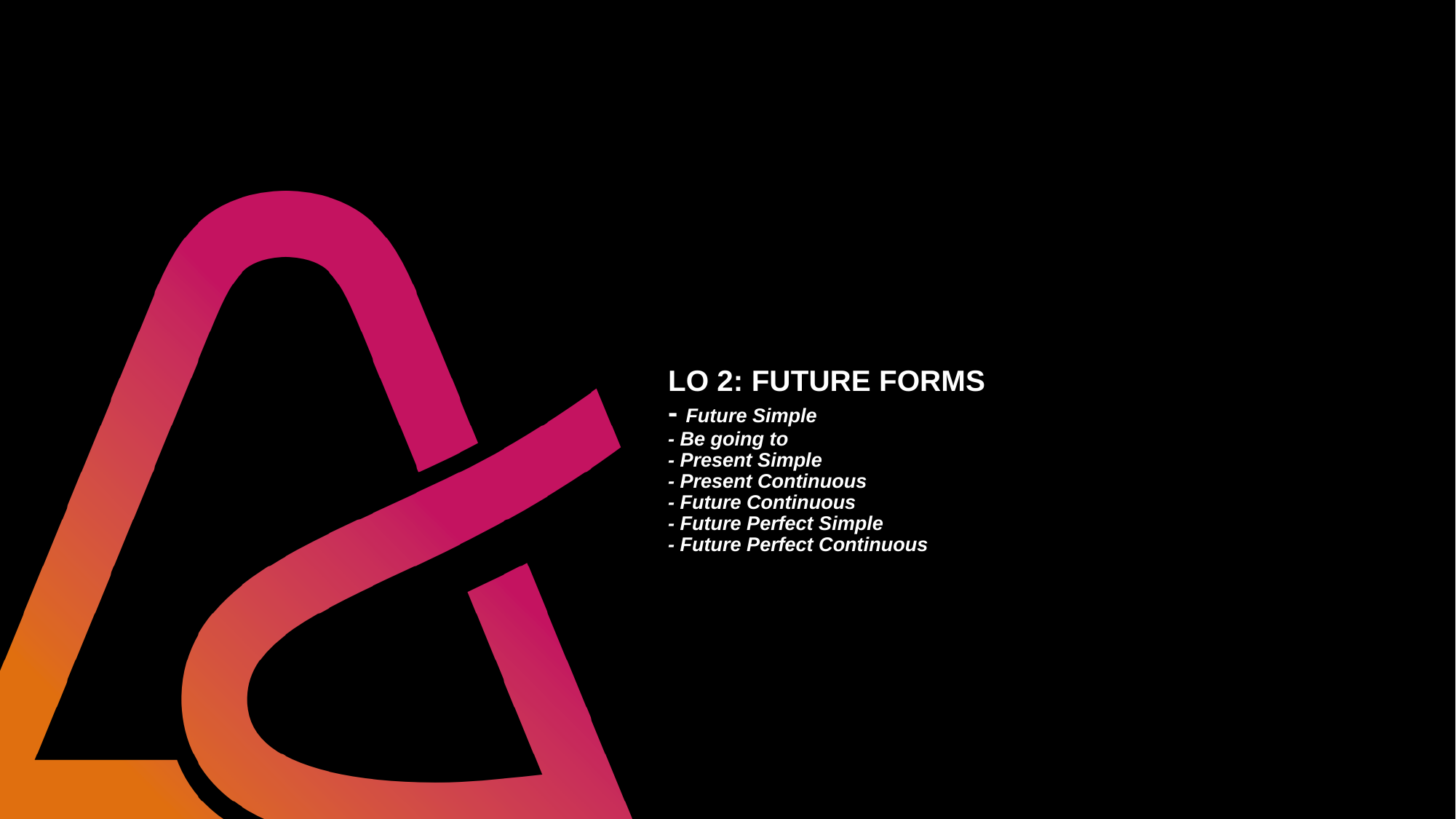

# LO 2: FUTURE FORMS - Future Simple - Be going to - Present Simple - Present Continuous - Future Continuous - Future Perfect Simple - Future Perfect Continuous